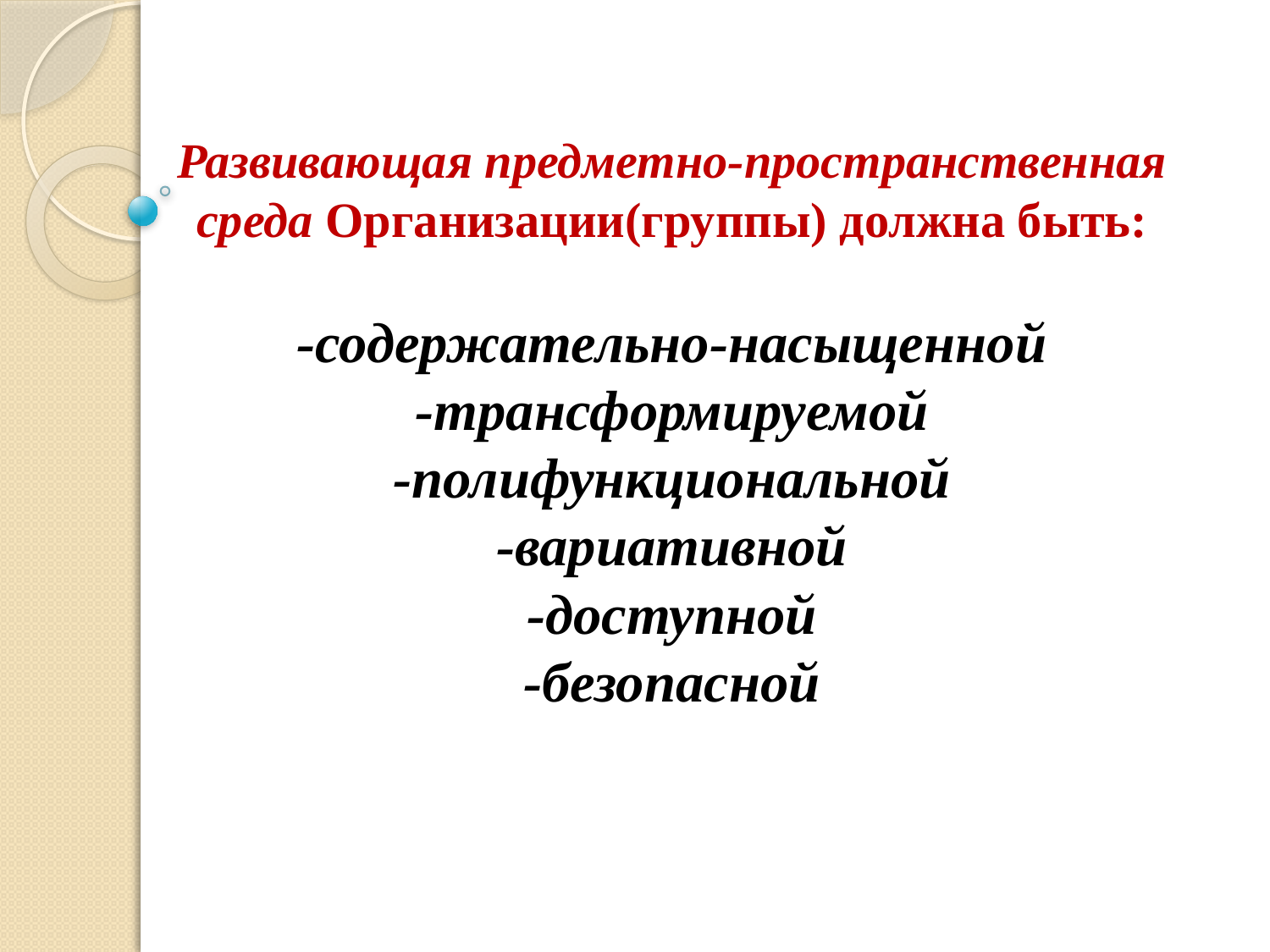

# Развивающая предметно-пространственная среда Организации(группы) должна быть: -содержательно-насыщенной -трансформируемой -полифункциональной -вариативной -доступной -безопасной